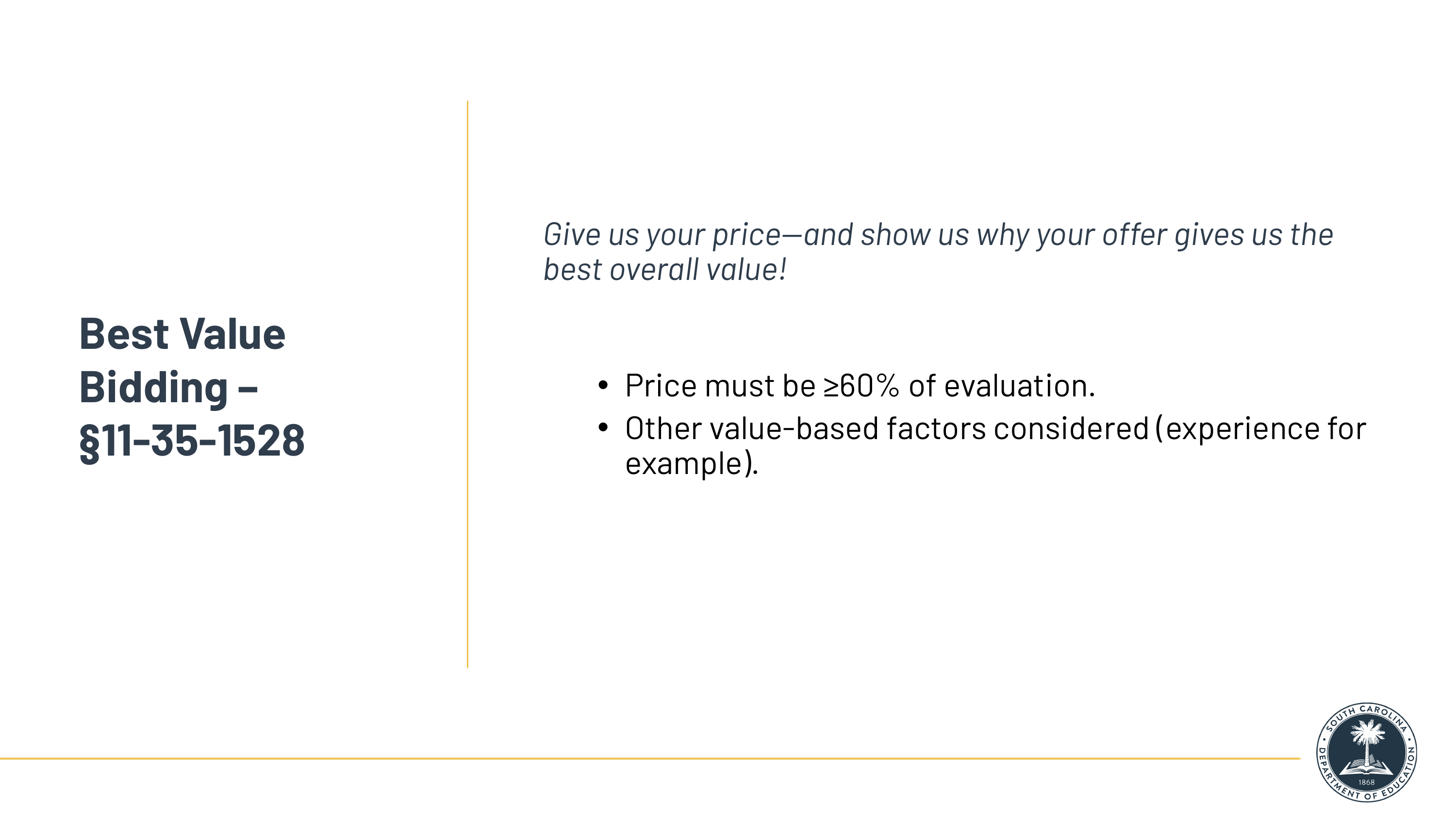

# Best Value Bidding – §11-35-1528
Give us your price—and show us why your offer gives us the best overall value!

Price must be ≥60% of evaluation.
Other value-based factors considered (experience for example).